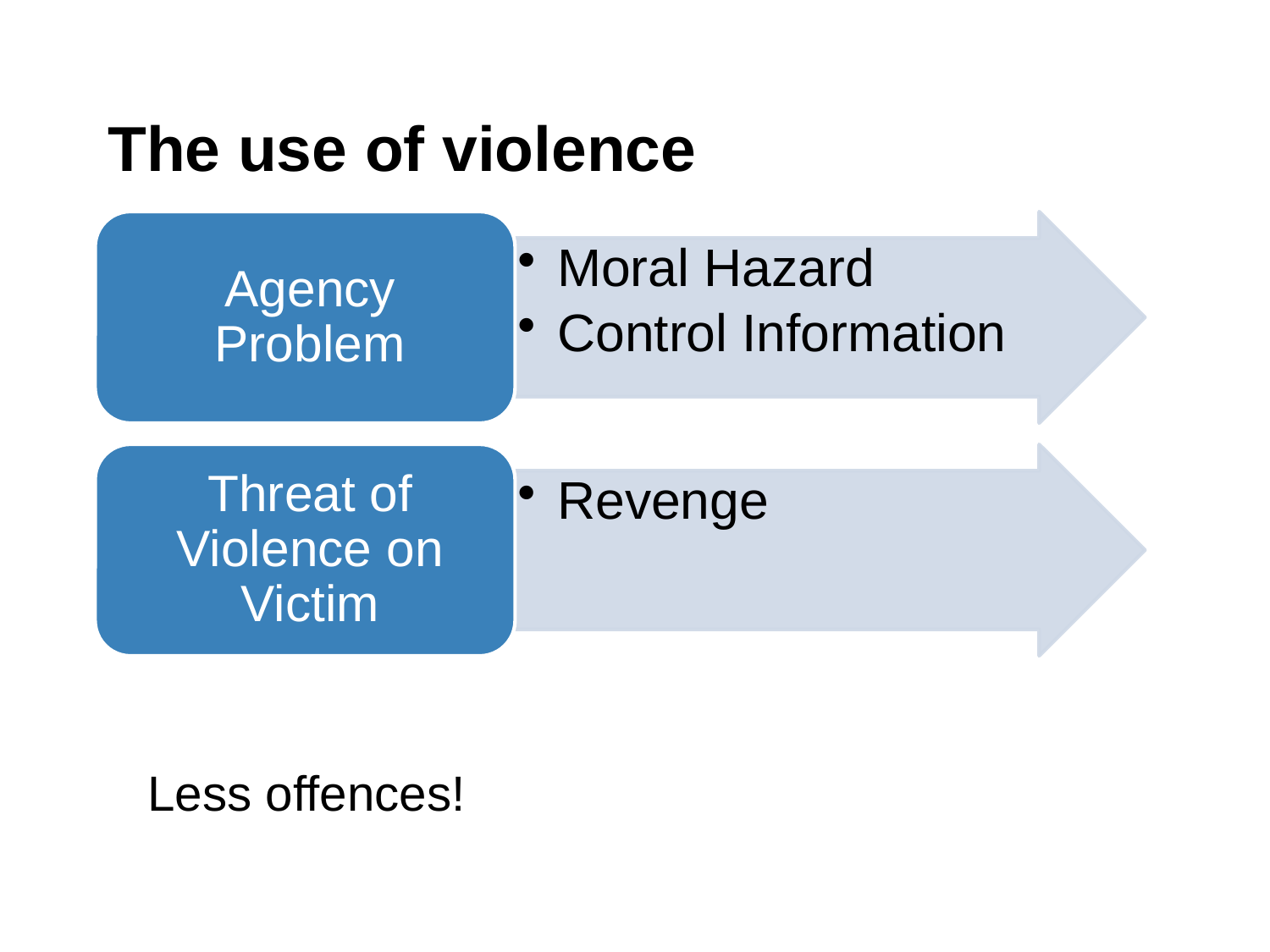

# The use of violence
Moral Hazard
Control Information
Agency Problem
Revenge

Threat of Violence on Victim
Less offences!